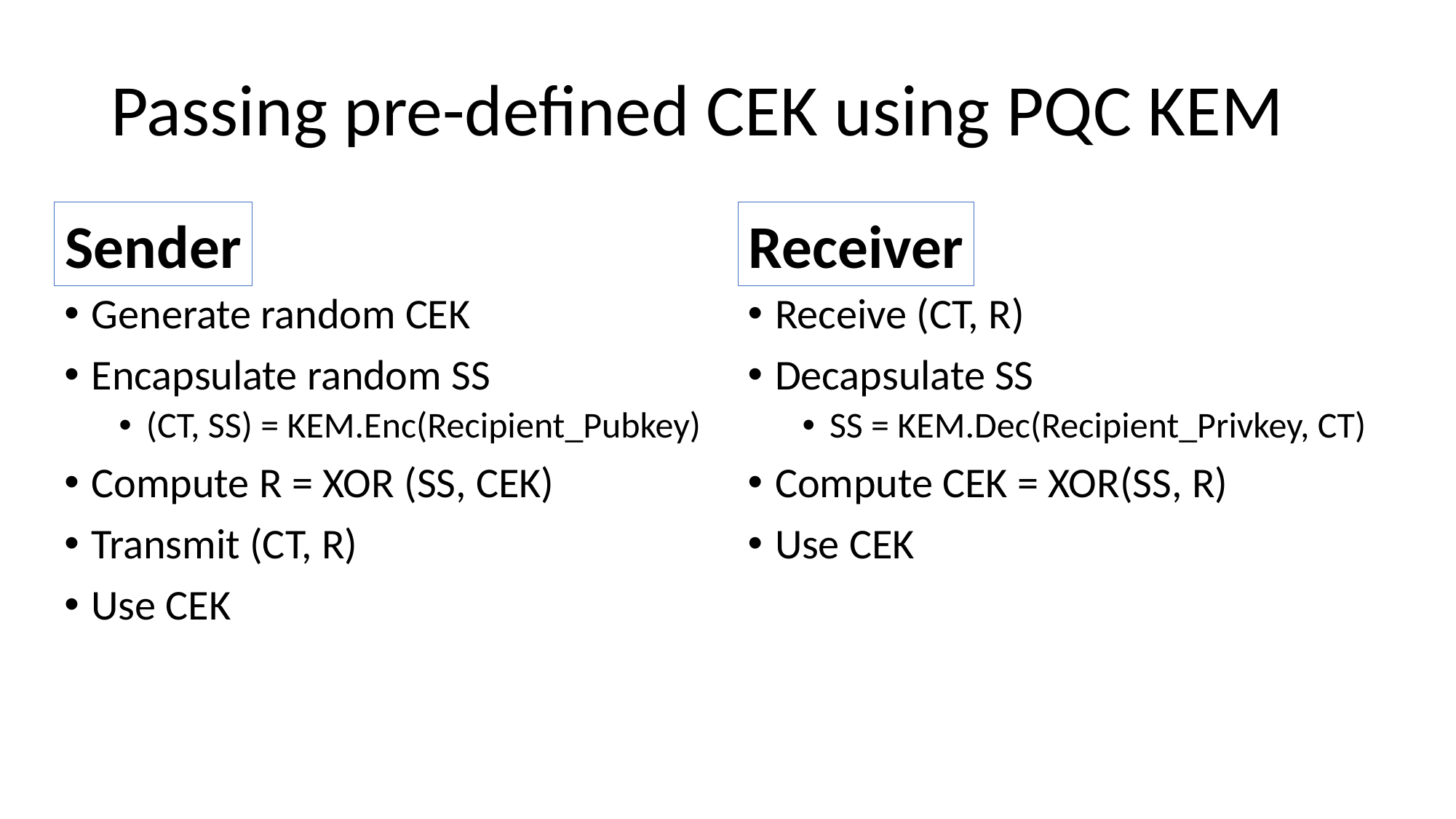

# Passing pre-defined CEK using PQC KEM
Sender
Receiver
Generate random CEK
Encapsulate random SS
(CT, SS) = KEM.Enc(Recipient_Pubkey)
Compute R = XOR (SS, CEK)
Transmit (CT, R)
Use CEK
Receive (CT, R)
Decapsulate SS
SS = KEM.Dec(Recipient_Privkey, CT)
Compute CEK = XOR(SS, R)
Use CEK